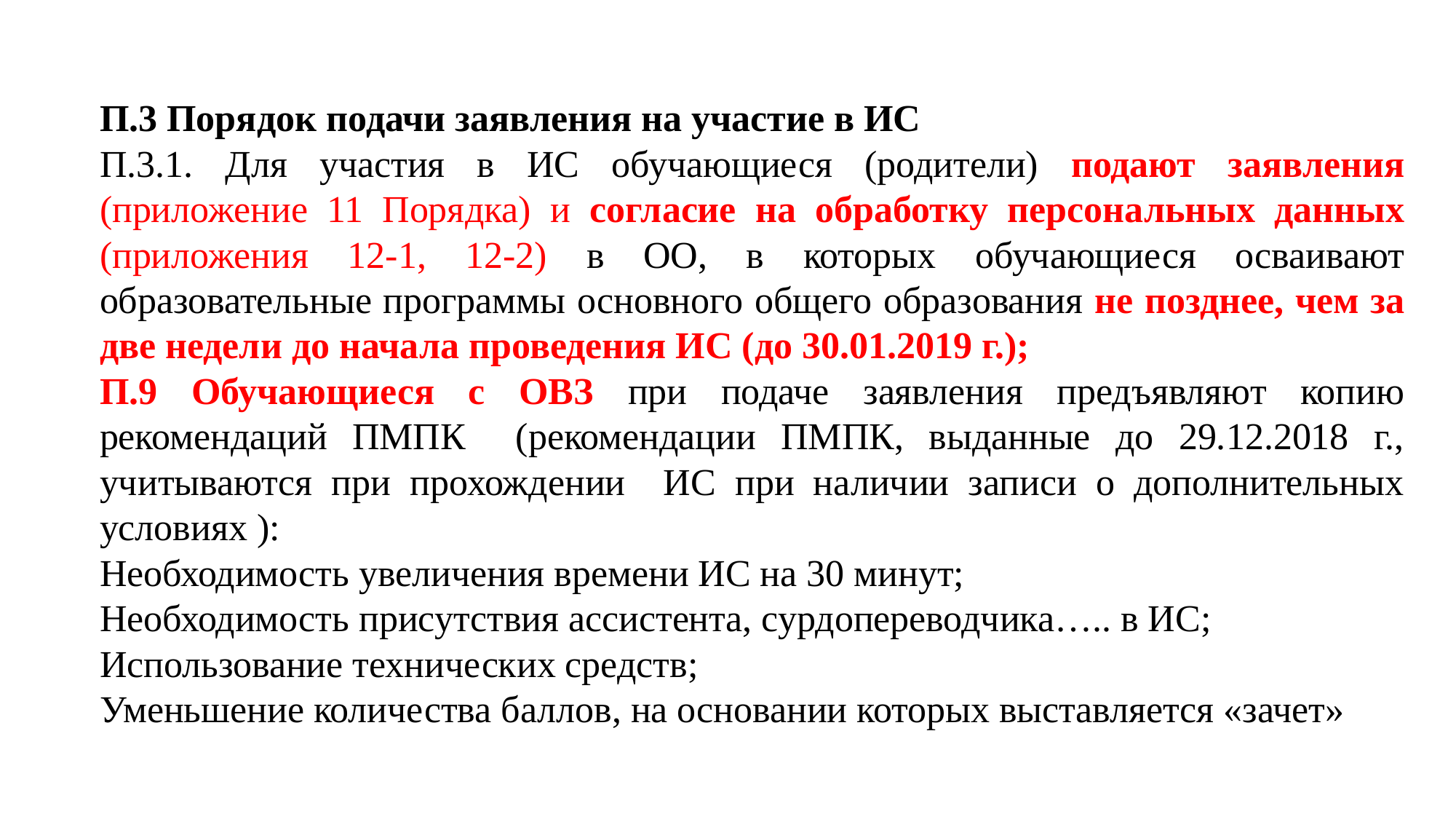

П.3 Порядок подачи заявления на участие в ИС
П.3.1. Для участия в ИС обучающиеся (родители) подают заявления (приложение 11 Порядка) и согласие на обработку персональных данных (приложения 12-1, 12-2) в ОО, в которых обучающиеся осваивают образовательные программы основного общего образования не позднее, чем за две недели до начала проведения ИС (до 30.01.2019 г.);
П.9 Обучающиеся с ОВЗ при подаче заявления предъявляют копию рекомендаций ПМПК  (рекомендации ПМПК, выданные до 29.12.2018 г., учитываются при прохождении  ИС при наличии записи о дополнительных условиях ):
Необходимость увеличения времени ИС на 30 минут;
Необходимость присутствия ассистента, сурдопереводчика….. в ИС;
Использование технических средств;
Уменьшение количества баллов, на основании которых выставляется «зачет»